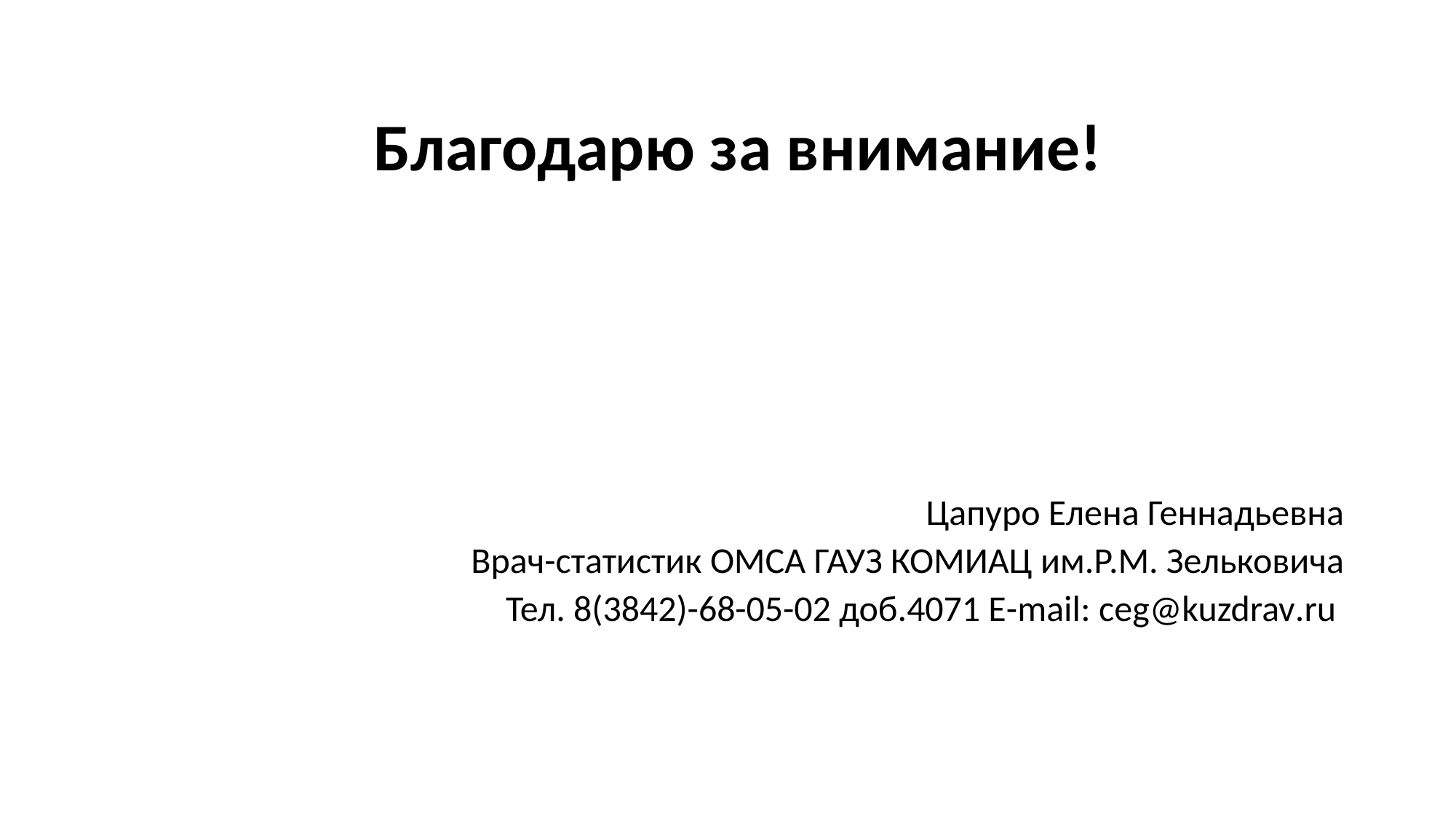

Благодарю за внимание!

Цапуро Елена Геннадьевна
Врач-статистик ОМСА ГАУЗ КОМИАЦ им.Р.М. Зельковича
Тел. 8(3842)-68-05-02 доб.4071 Е-mail: ceg@kuzdrav.ru